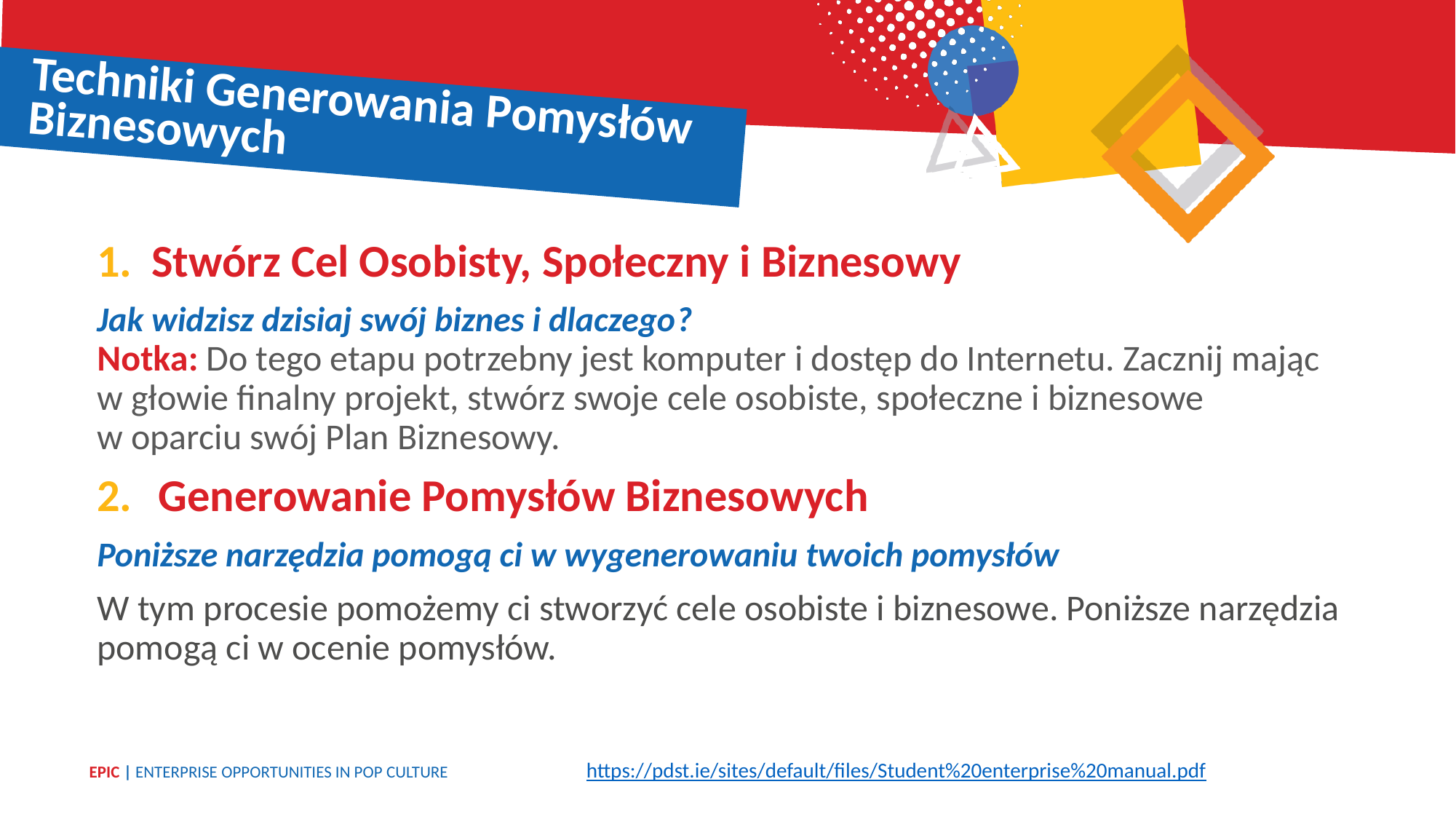

Techniki Generowania Pomysłów Biznesowych
Stwórz Cel Osobisty, Społeczny i Biznesowy
Jak widzisz dzisiaj swój biznes i dlaczego?
Notka: Do tego etapu potrzebny jest komputer i dostęp do Internetu. Zacznij mając
w głowie finalny projekt, stwórz swoje cele osobiste, społeczne i biznesowe
w oparciu swój Plan Biznesowy.
Generowanie Pomysłów Biznesowych
Poniższe narzędzia pomogą ci w wygenerowaniu twoich pomysłów
W tym procesie pomożemy ci stworzyć cele osobiste i biznesowe. Poniższe narzędzia pomogą ci w ocenie pomysłów.

https://pdst.ie/sites/default/files/Student%20enterprise%20manual.pdf